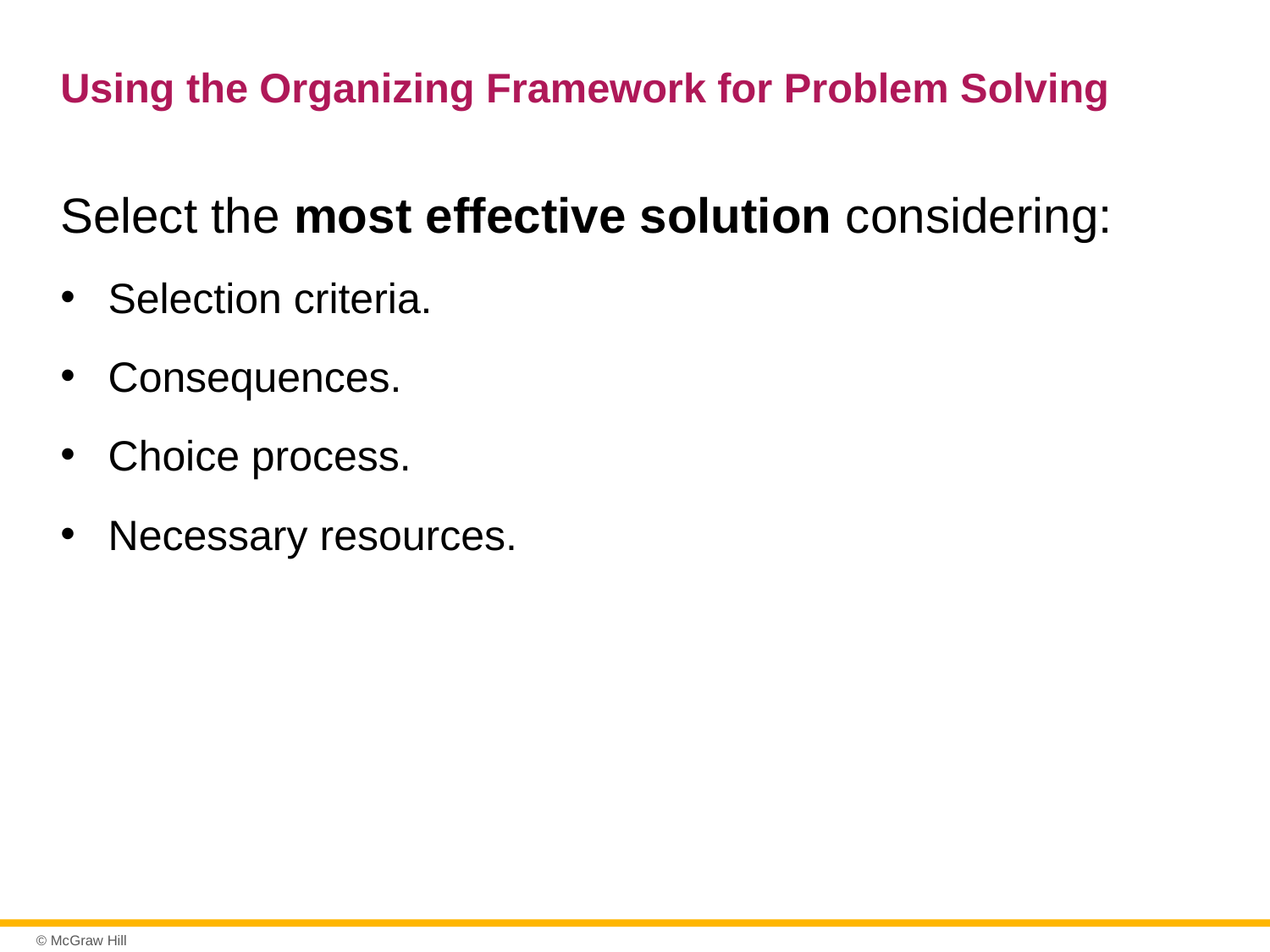

# Using the Organizing Framework for Problem Solving
Select the most effective solution considering:
Selection criteria.
Consequences.
Choice process.
Necessary resources.